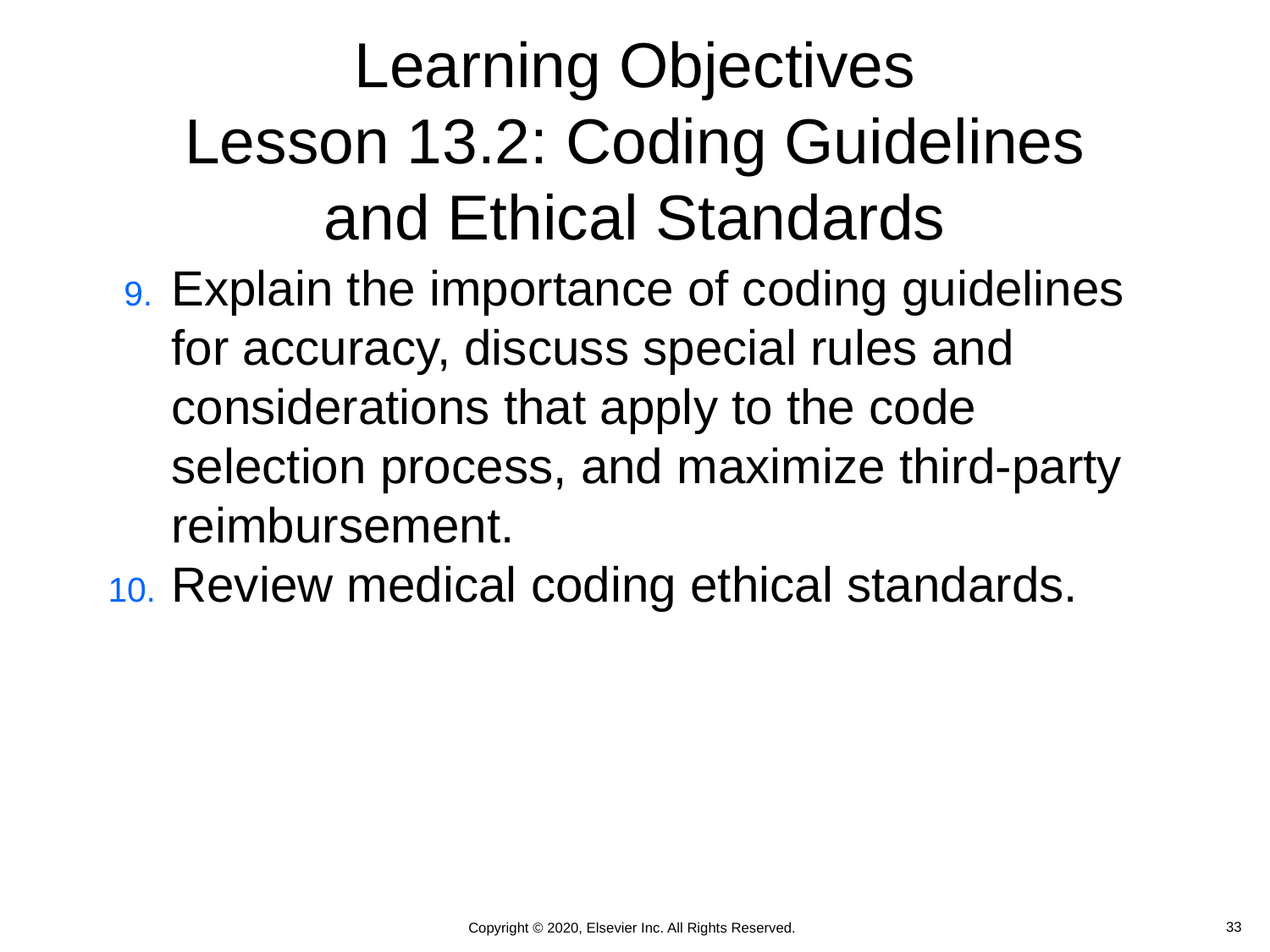

# Learning Objectives Lesson 13.2: Coding Guidelines and Ethical Standards
Explain the importance of coding guidelines for accuracy, discuss special rules and considerations that apply to the code selection process, and maximize third-party reimbursement.
Review medical coding ethical standards.